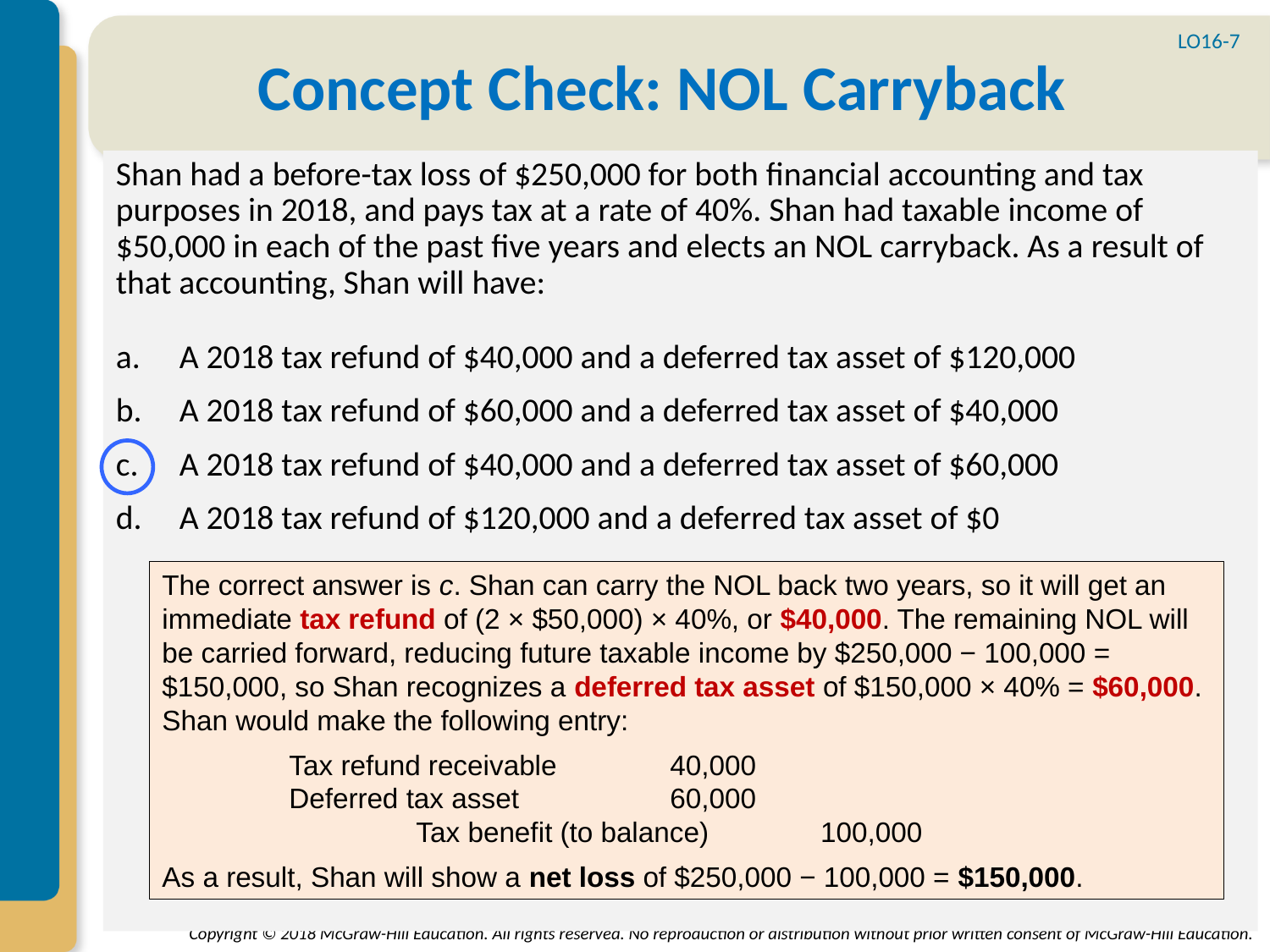

LO16-7
# Concept Check: NOL Carryback
Shan had a before-tax loss of $250,000 for both financial accounting and tax purposes in 2018, and pays tax at a rate of 40%. Shan had taxable income of $50,000 in each of the past five years and elects an NOL carryback. As a result of that accounting, Shan will have:
A 2018 tax refund of $40,000 and a deferred tax asset of $120,000
A 2018 tax refund of $60,000 and a deferred tax asset of $40,000
A 2018 tax refund of $40,000 and a deferred tax asset of $60,000
A 2018 tax refund of $120,000 and a deferred tax asset of $0

The correct answer is c. Shan can carry the NOL back two years, so it will get an immediate tax refund of (2 × $50,000) × 40%, or $40,000. The remaining NOL will be carried forward, reducing future taxable income by $250,000 − 100,000 = $150,000, so Shan recognizes a deferred tax asset of $150,000 × 40% = $60,000. Shan would make the following entry:
	Tax refund receivable	40,000
	Deferred tax asset		60,000
		Tax benefit (to balance)	   100,000
As a result, Shan will show a net loss of $250,000 − 100,000 = $150,000.